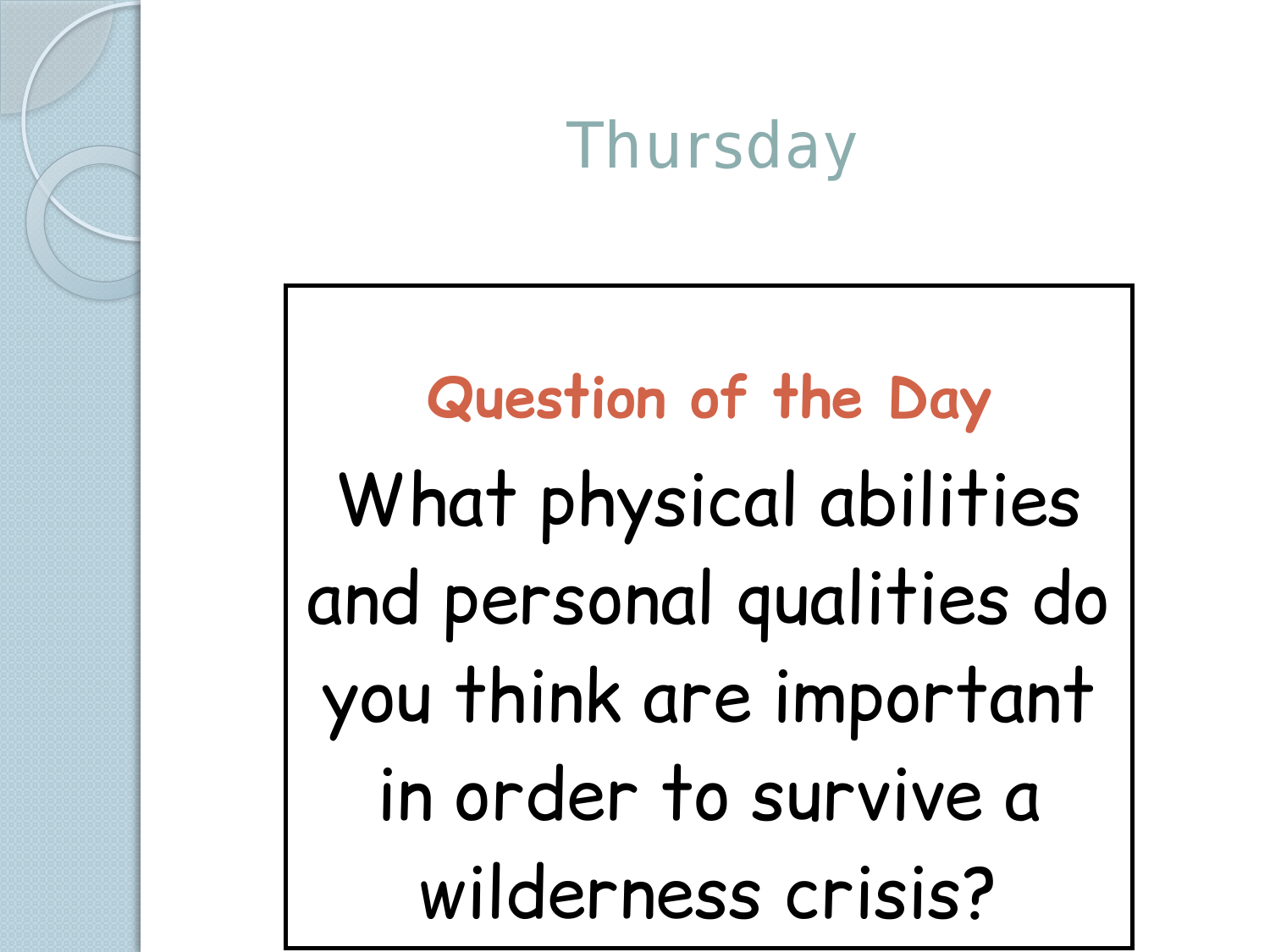

# Thursday
| Question of the Day What physical abilities and personal qualities do you think are important in order to survive a wilderness crisis? |
| --- |